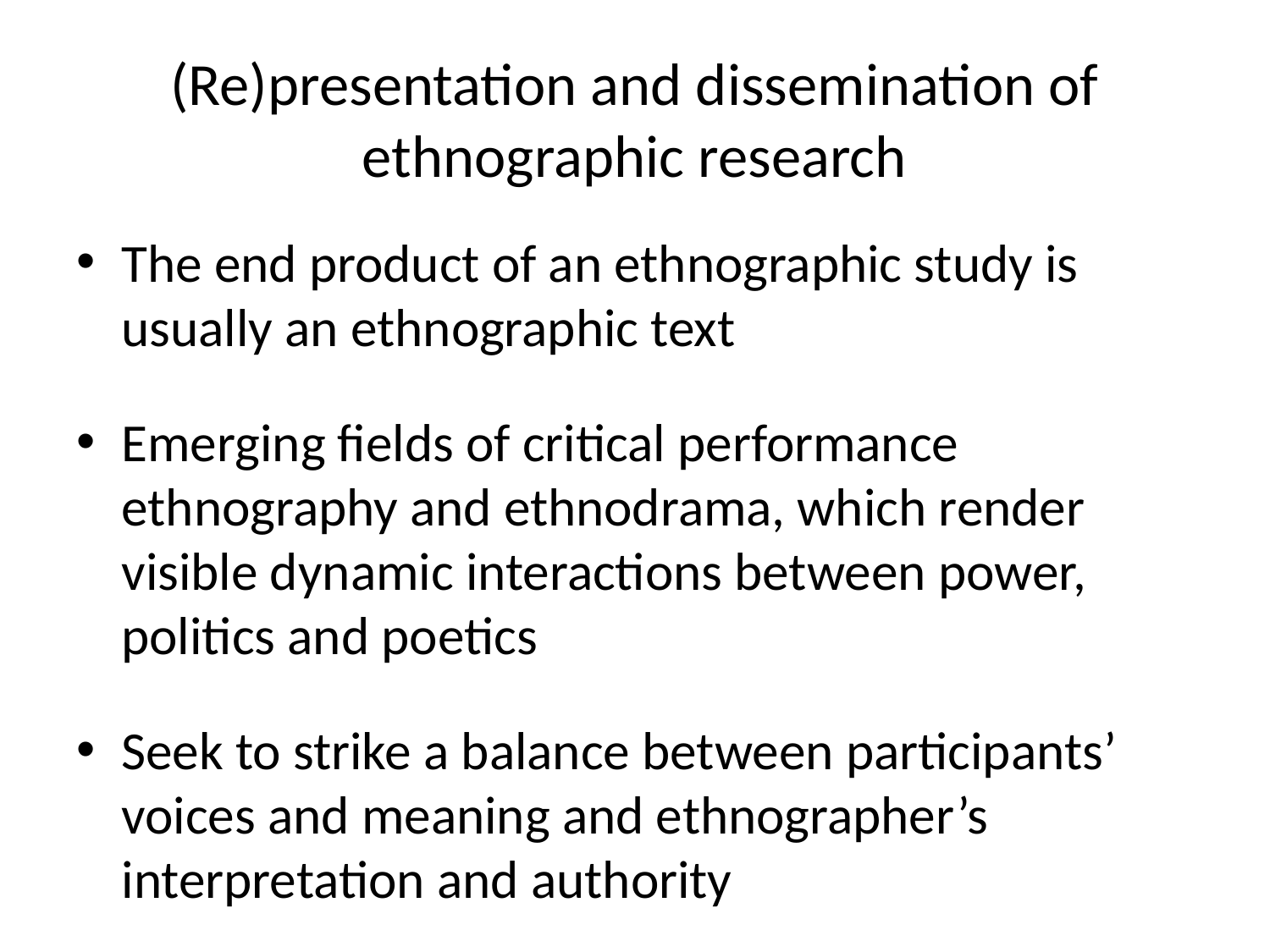

# (Re)presentation and dissemination of ethnographic research
The end product of an ethnographic study is usually an ethnographic text
Emerging fields of critical performance ethnography and ethnodrama, which render visible dynamic interactions between power, politics and poetics
Seek to strike a balance between participants’ voices and meaning and ethnographer’s interpretation and authority